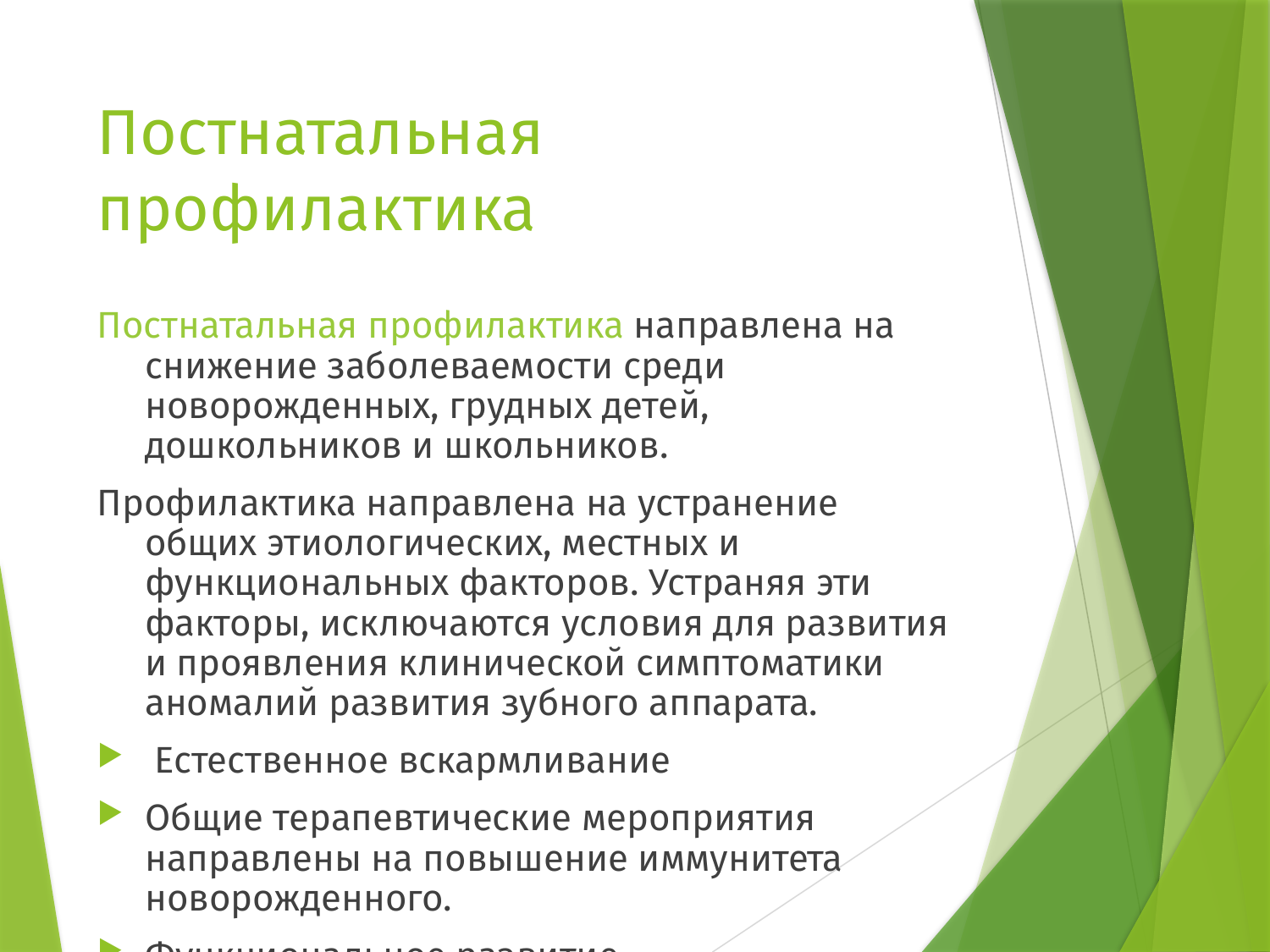

# Постнатальная профилактика
Постнатальная профилактика направлена на снижение заболеваемости среди новорожденных, грудных детей, дошкольников и школьников.
Профилактика направлена на устранение общих этиологических, местных и функциональных факторов. Устраняя эти факторы, исключаются условия для развития и проявления клинической симптоматики аномалий развития зубного аппарата.
 Естественное вскармливание
Общие терапевтические мероприятия направлены на повышение иммунитета новорожденного.
Функциональное развитие